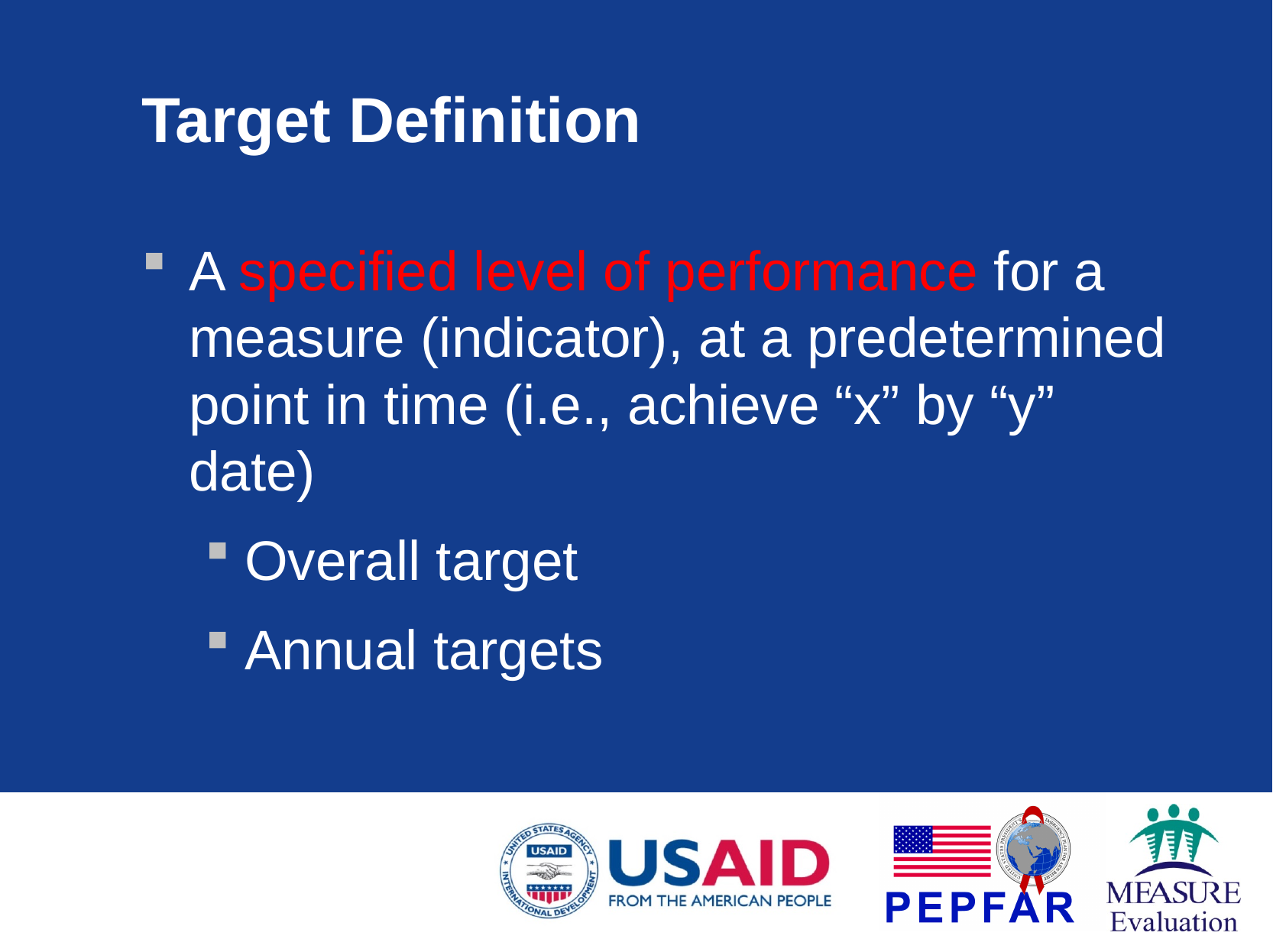

# Target Definition
A specified level of performance for a measure (indicator), at a predetermined point in time (i.e., achieve “x” by “y” date)
Overall target
Annual targets